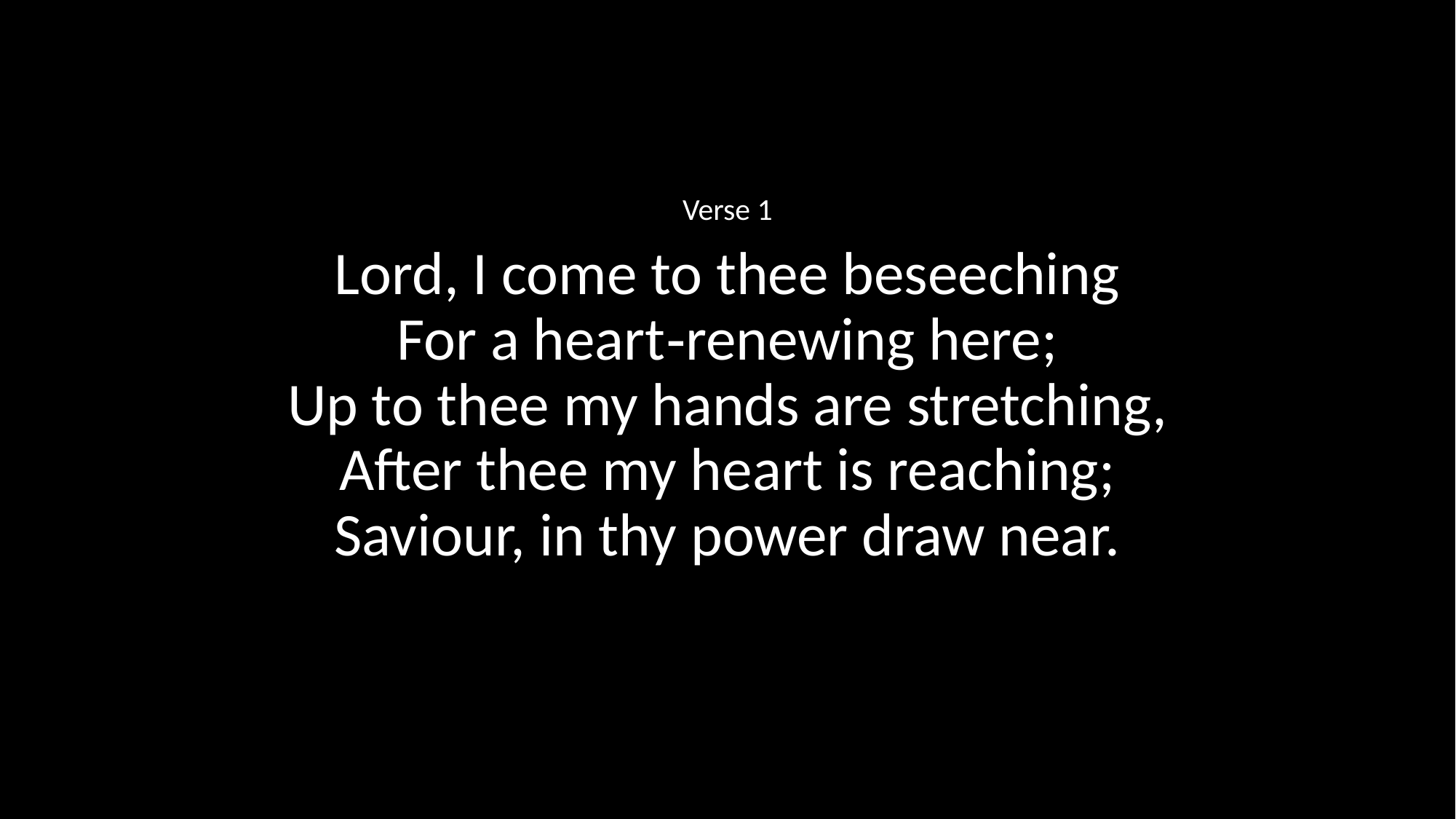

Verse 1
Lord, I come to thee beseeching
For a heart‑renewing here;
Up to thee my hands are stretching,
After thee my heart is reaching;
Saviour, in thy power draw near.